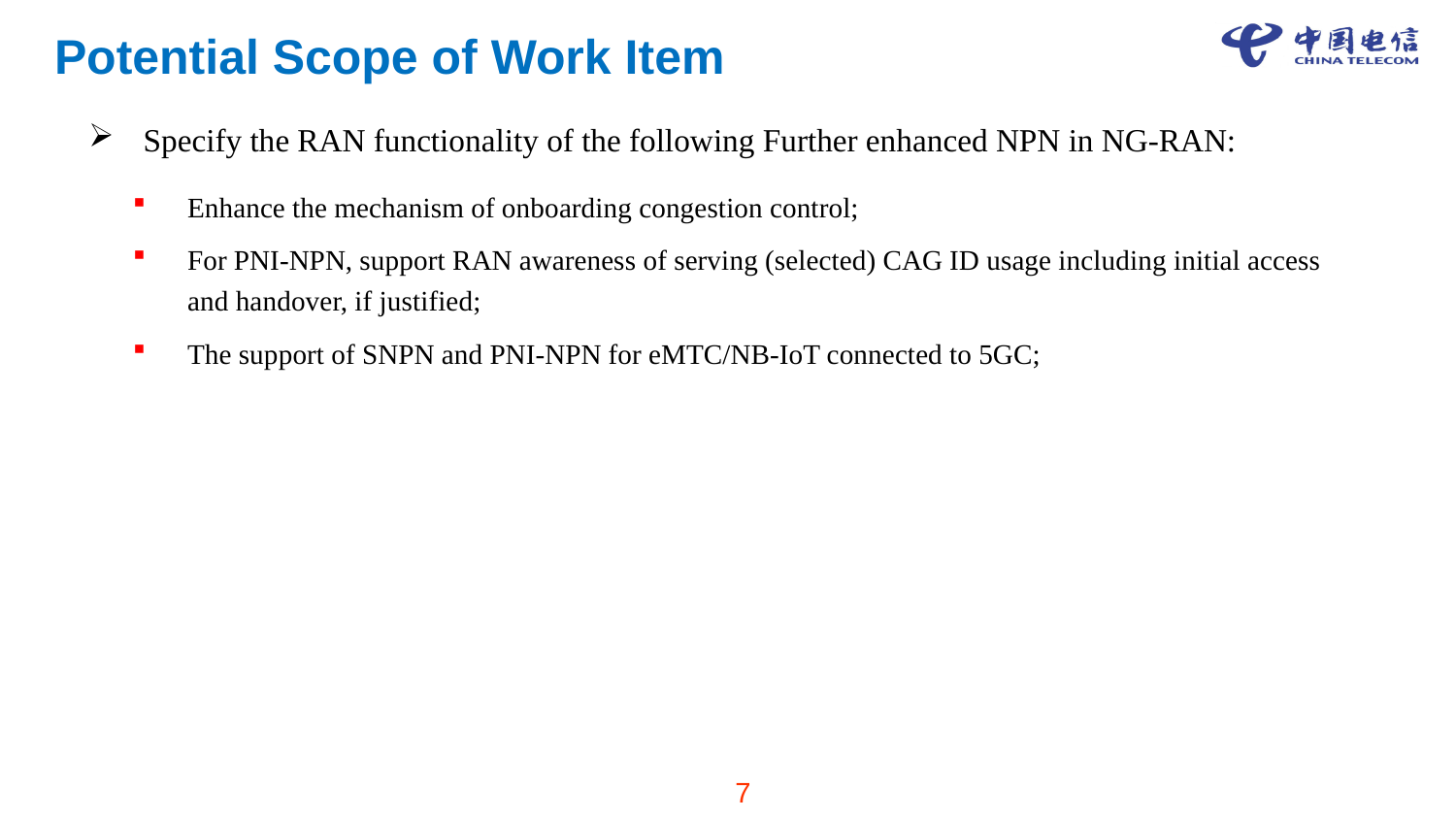

# Potential Scope of Work Item
Specify the RAN functionality of the following Further enhanced NPN in NG-RAN:
Enhance the mechanism of onboarding congestion control;
For PNI-NPN, support RAN awareness of serving (selected) CAG ID usage including initial access and handover, if justified;
The support of SNPN and PNI-NPN for eMTC/NB-IoT connected to 5GC;
7